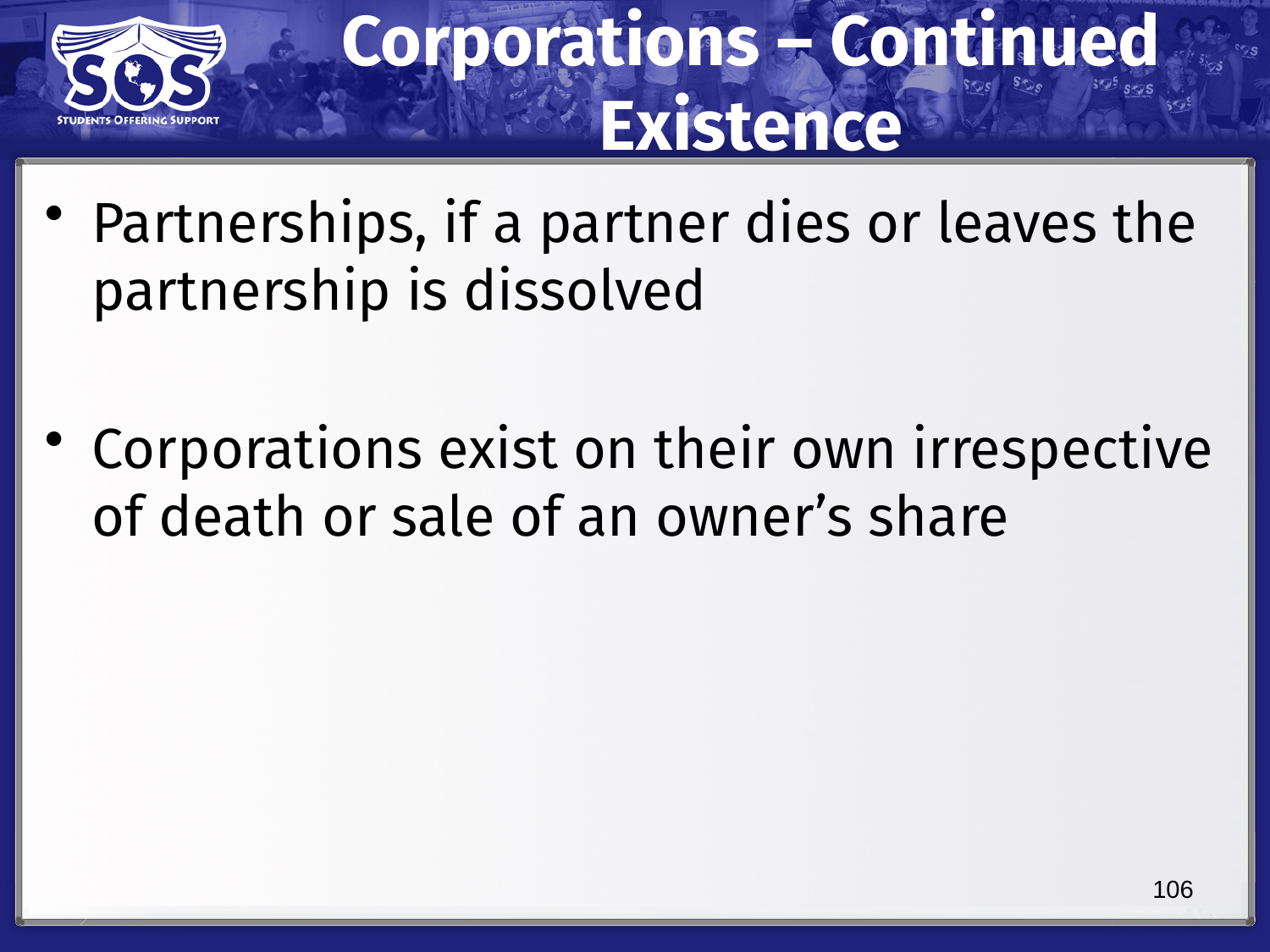

# Corporations – Continued Existence
Partnerships, if a partner dies or leaves the partnership is dissolved

Corporations exist on their own irrespective of death or sale of an owner’s share

106